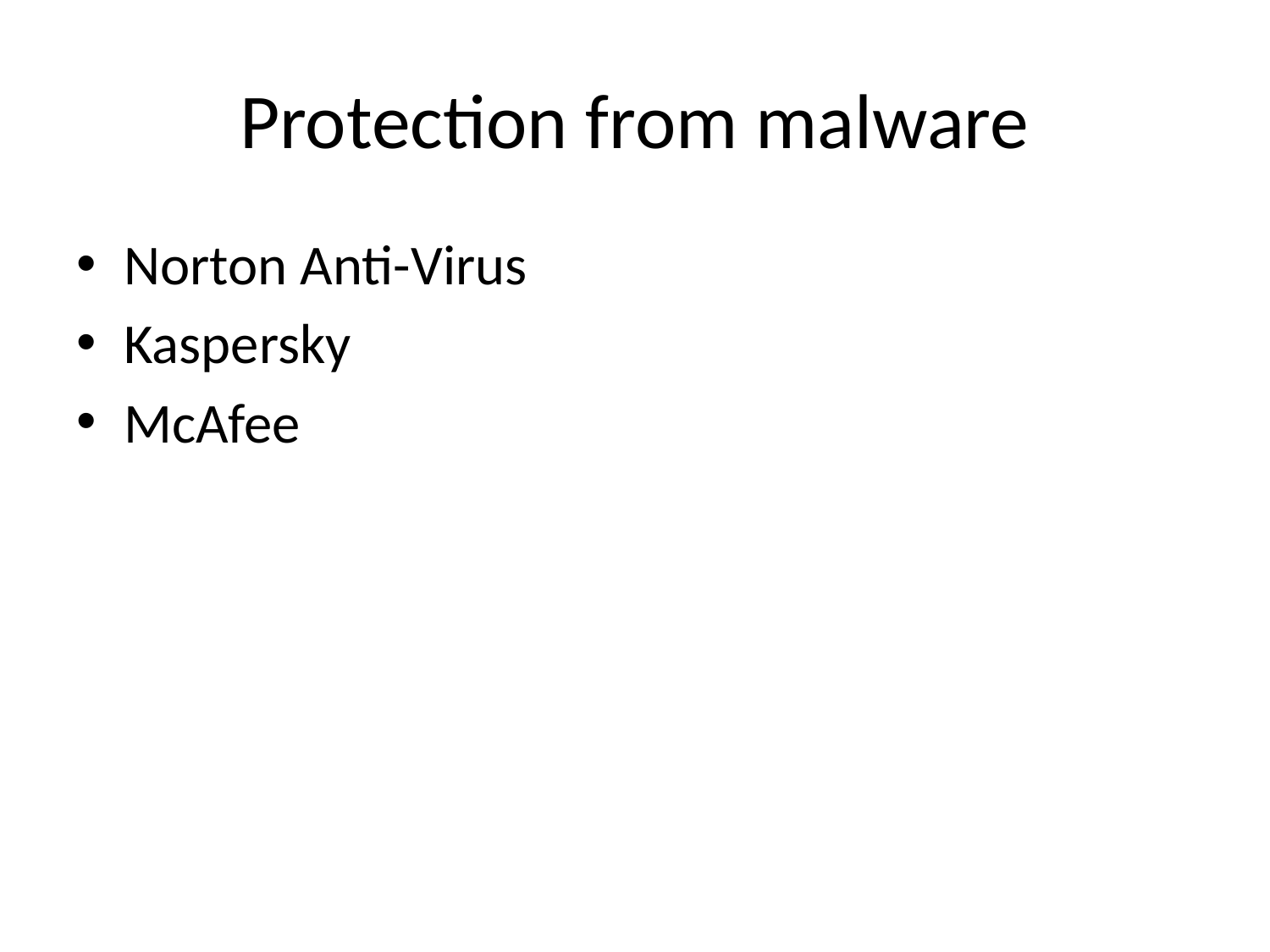

# Protection from malware
Norton Anti-Virus
Kaspersky
McAfee